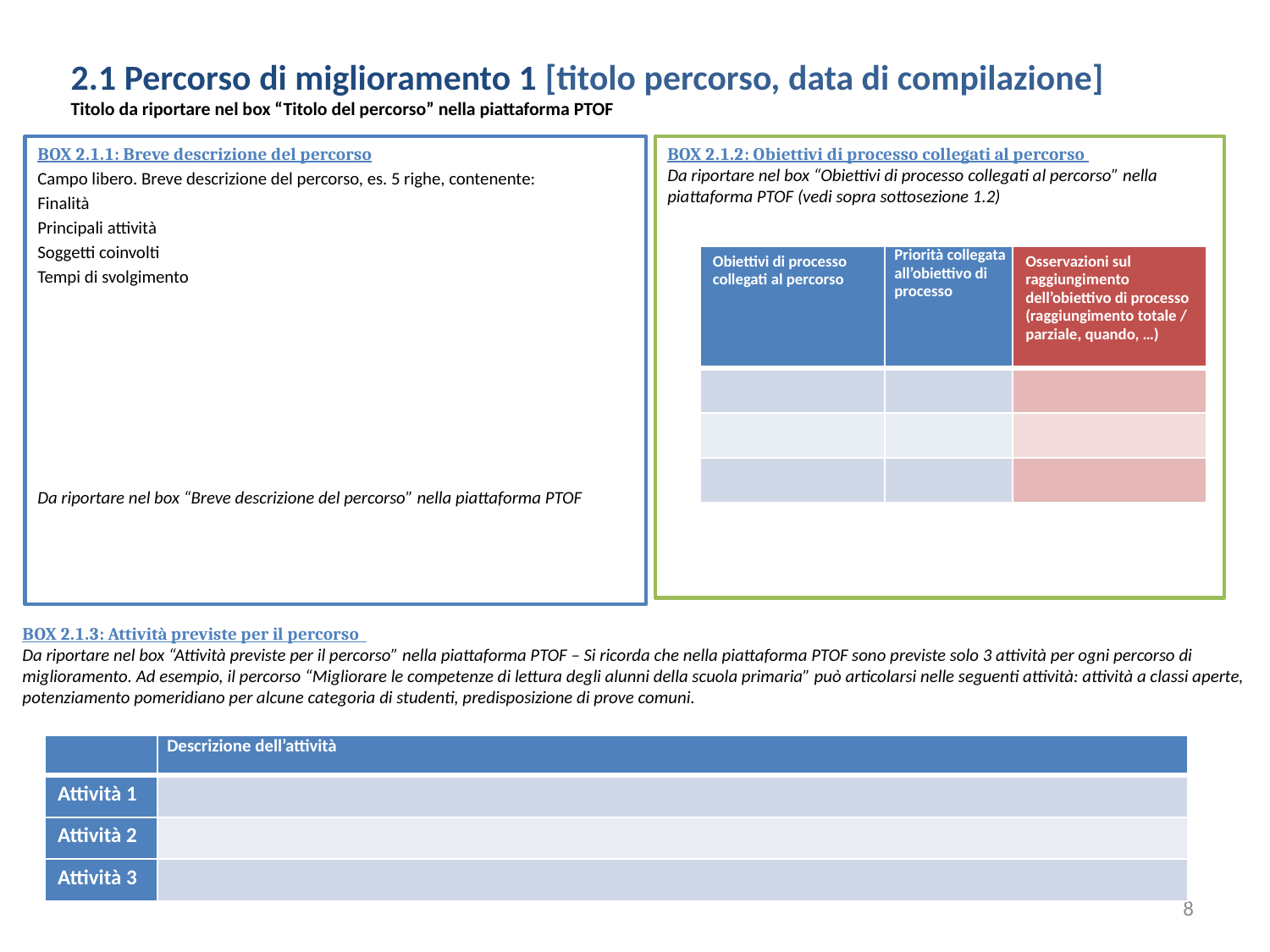

# 2.1 Percorso di miglioramento 1 [titolo percorso, data di compilazione] Titolo da riportare nel box “Titolo del percorso” nella piattaforma PTOF
BOX 2.1.1: Breve descrizione del percorso
Campo libero. Breve descrizione del percorso, es. 5 righe, contenente:
Finalità
Principali attività
Soggetti coinvolti
Tempi di svolgimento

Da riportare nel box “Breve descrizione del percorso” nella piattaforma PTOF
BOX 2.1.2: Obiettivi di processo collegati al percorso
Da riportare nel box “Obiettivi di processo collegati al percorso” nella piattaforma PTOF (vedi sopra sottosezione 1.2)

| Obiettivi di processo collegati al percorso | Priorità collegata all’obiettivo di processo | Osservazioni sul raggiungimento dell’obiettivo di processo (raggiungimento totale / parziale, quando, …) |
| --- | --- | --- |
|  |  |  |
|  |  |  |
|  |  |  |
BOX 2.1.3: Attività previste per il percorso
Da riportare nel box “Attività previste per il percorso” nella piattaforma PTOF – Si ricorda che nella piattaforma PTOF sono previste solo 3 attività per ogni percorso di miglioramento. Ad esempio, il percorso “Migliorare le competenze di lettura degli alunni della scuola primaria” può articolarsi nelle seguenti attività: attività a classi aperte, potenziamento pomeridiano per alcune categoria di studenti, predisposizione di prove comuni.

|  | Descrizione dell’attività |
| --- | --- |
| Attività 1 |  |
| Attività 2 |  |
| Attività 3 |  |
8